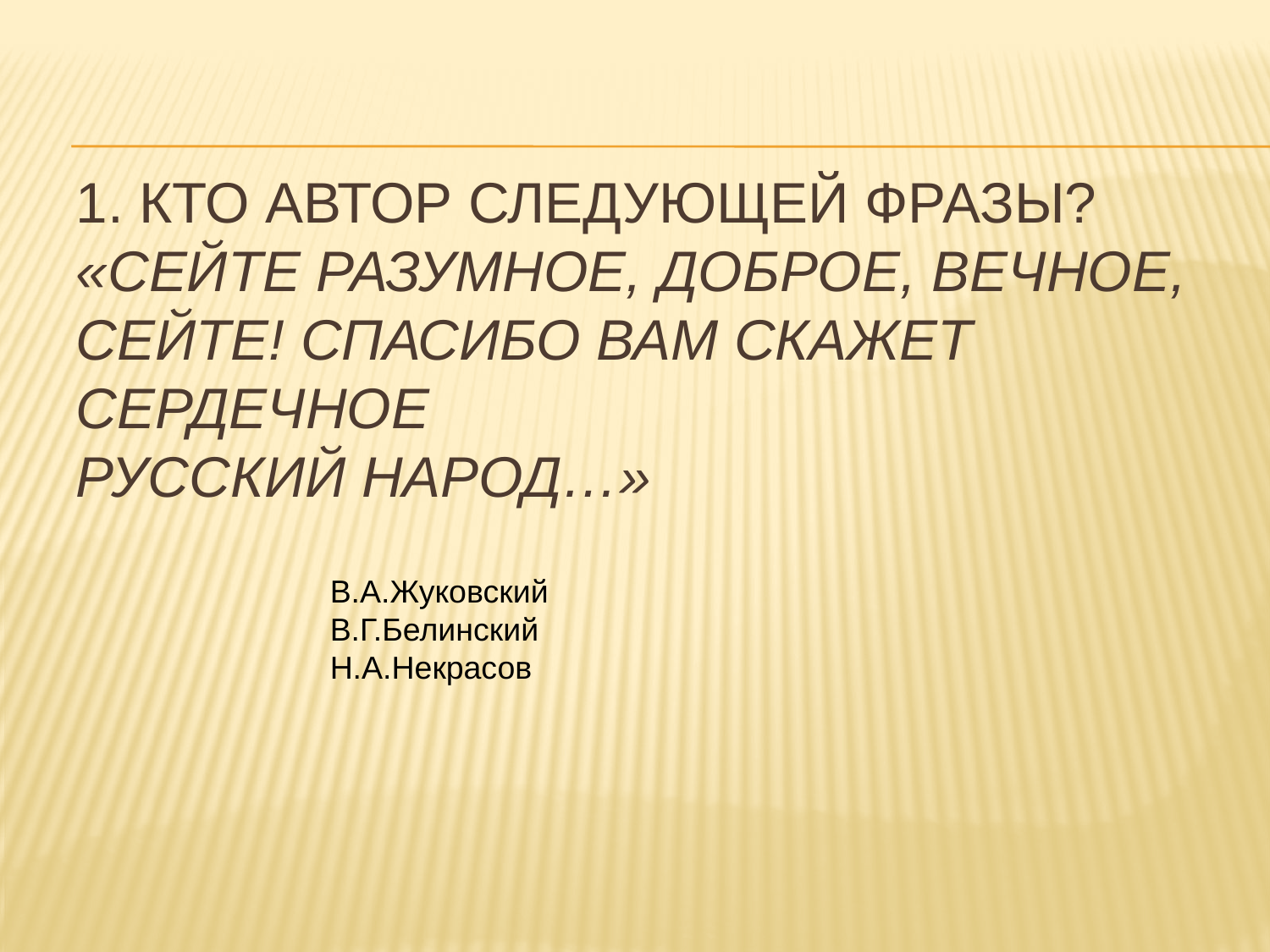

# 1. Кто автор следующей фразы? «Сейте разумное, доброе, вечное, Сейте! Спасибо вам скажет сердечное ‎Русский народ…»
В.А.Жуковский
В.Г.Белинский
Н.А.Некрасов